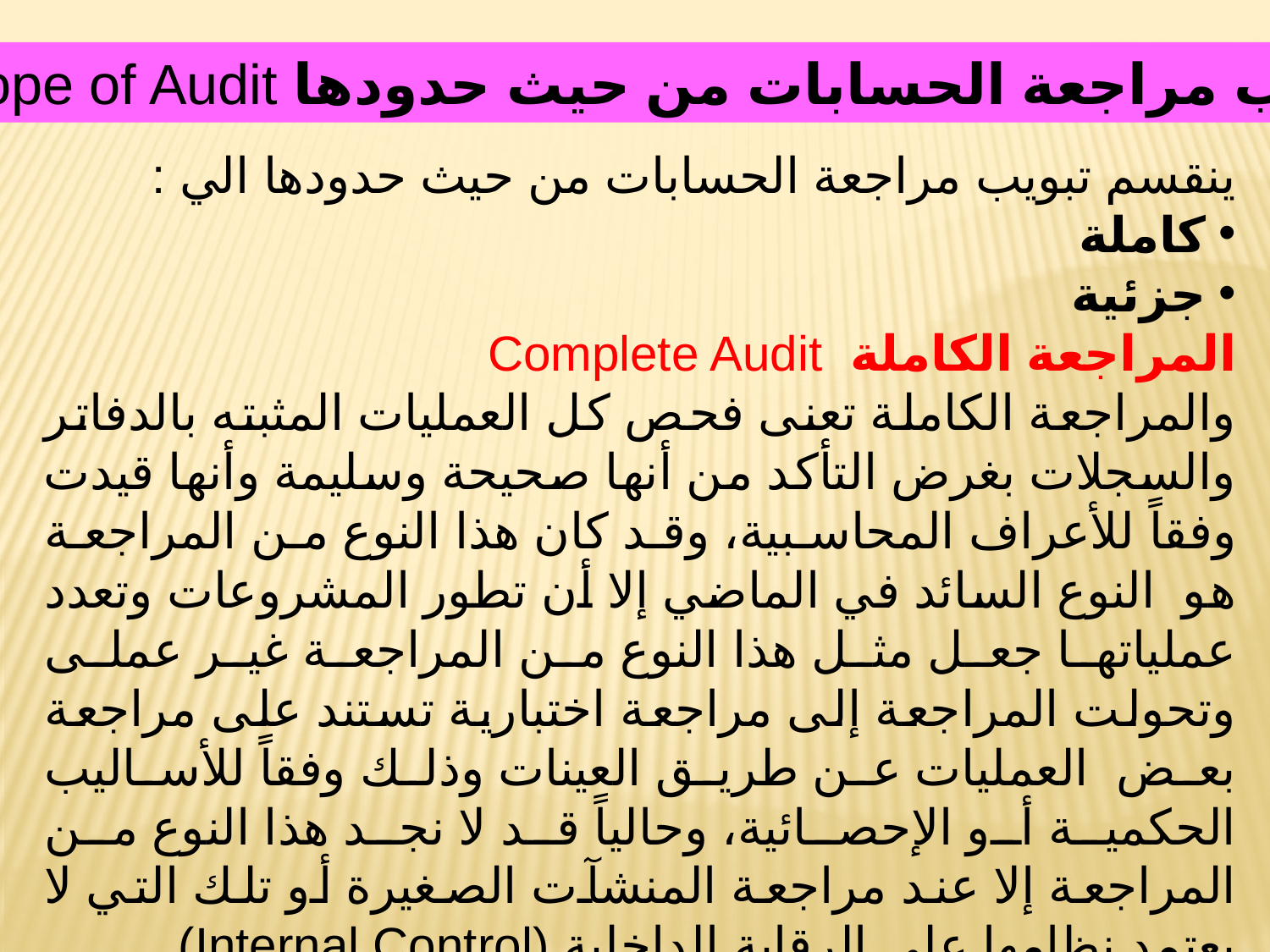

تبويب مراجعة الحسابات من حيث حدودها Scope of Audit
ينقسم تبويب مراجعة الحسابات من حيث حدودها الي :
كاملة
جزئية
المراجعة الكاملة  Complete Audit
والمراجعة الكاملة تعنى فحص كل العمليات المثبته بالدفاتر والسجلات بغرض التأكد من أنها صحيحة وسليمة وأنها قيدت وفقاً للأعراف المحاسبية، وقد كان هذا النوع من المراجعة هو  النوع السائد في الماضي إلا أن تطور المشروعات وتعدد عملياتها جعل مثل هذا النوع من المراجعة غير عملى وتحولت المراجعة إلى مراجعة اختبارية تستند على مراجعة بعض  العمليات عن طريق العينات وذلك وفقاً للأساليب الحكمية أو الإحصائية، وحالياً قد لا نجد هذا النوع من المراجعة إلا عند مراجعة المنشآت الصغيرة أو تلك التي لا يعتمد نظامها على الرقابة الداخلية (Internal Control).